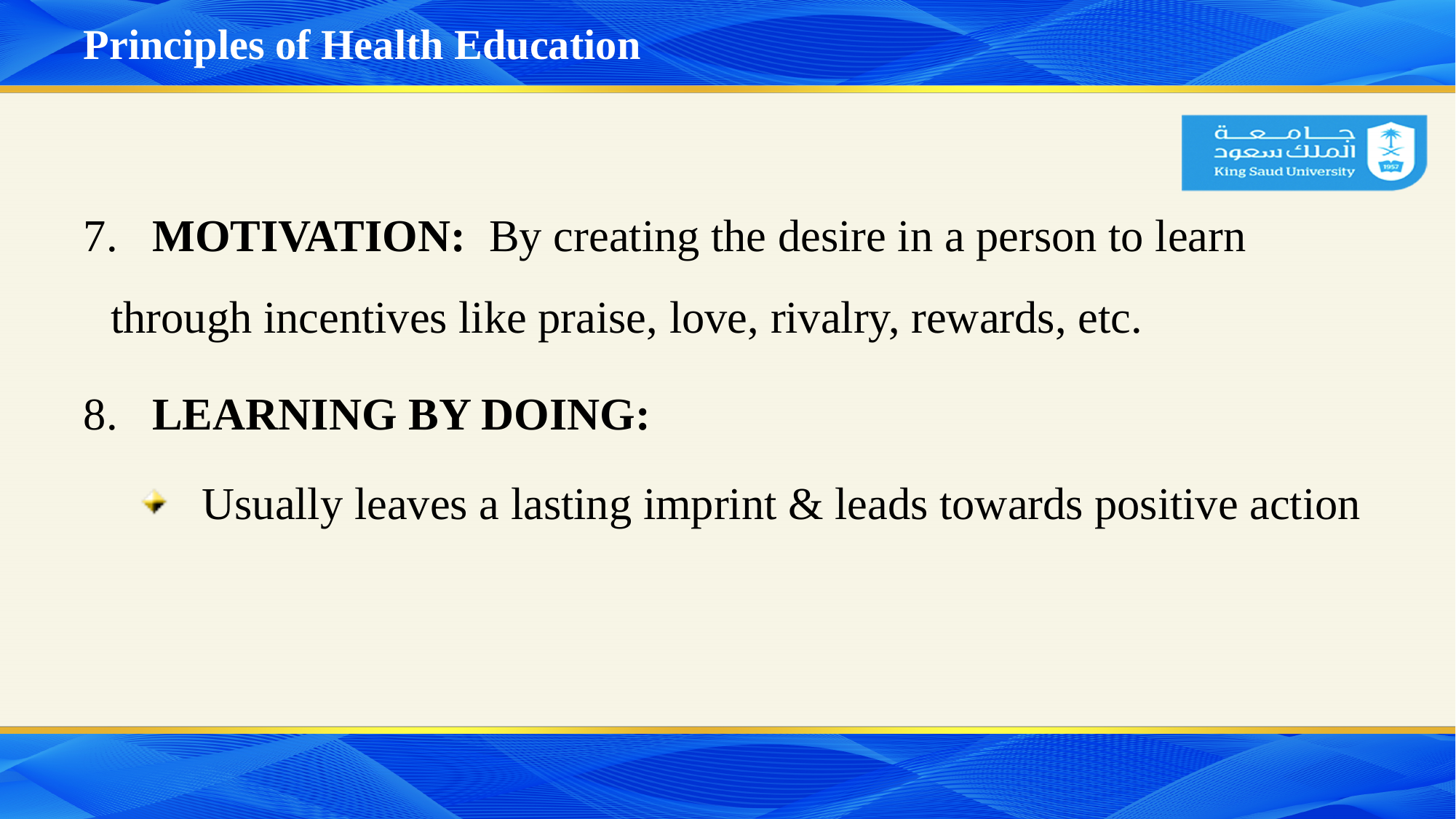

# Principles of Health Education
7.   MOTIVATION:  By creating the desire in a person to learn through incentives like praise, love, rivalry, rewards, etc.
8.   LEARNING BY DOING:
Usually leaves a lasting imprint & leads towards positive action